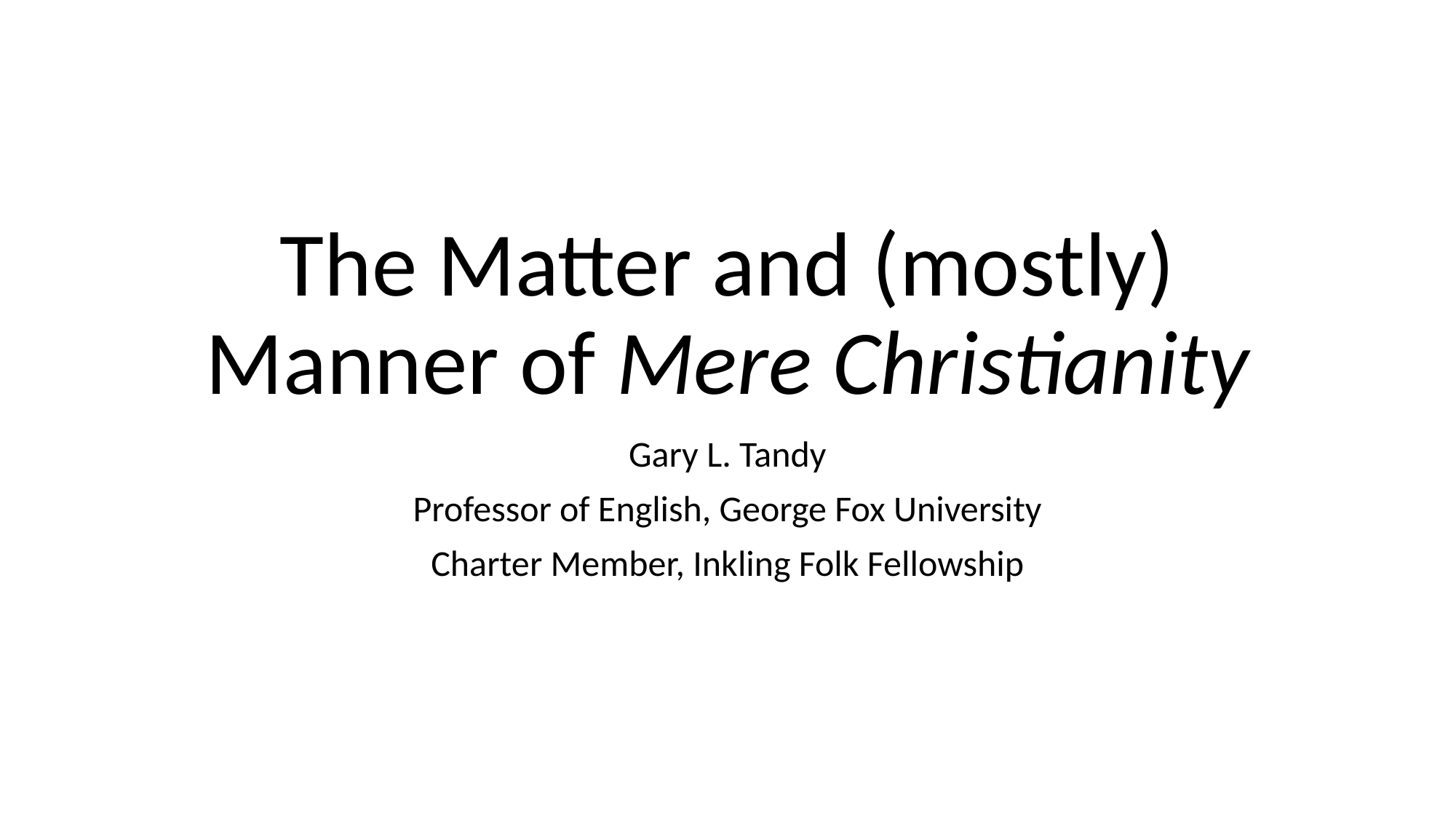

# The Matter and (mostly) Manner of Mere Christianity
Gary L. Tandy
Professor of English, George Fox University
Charter Member, Inkling Folk Fellowship